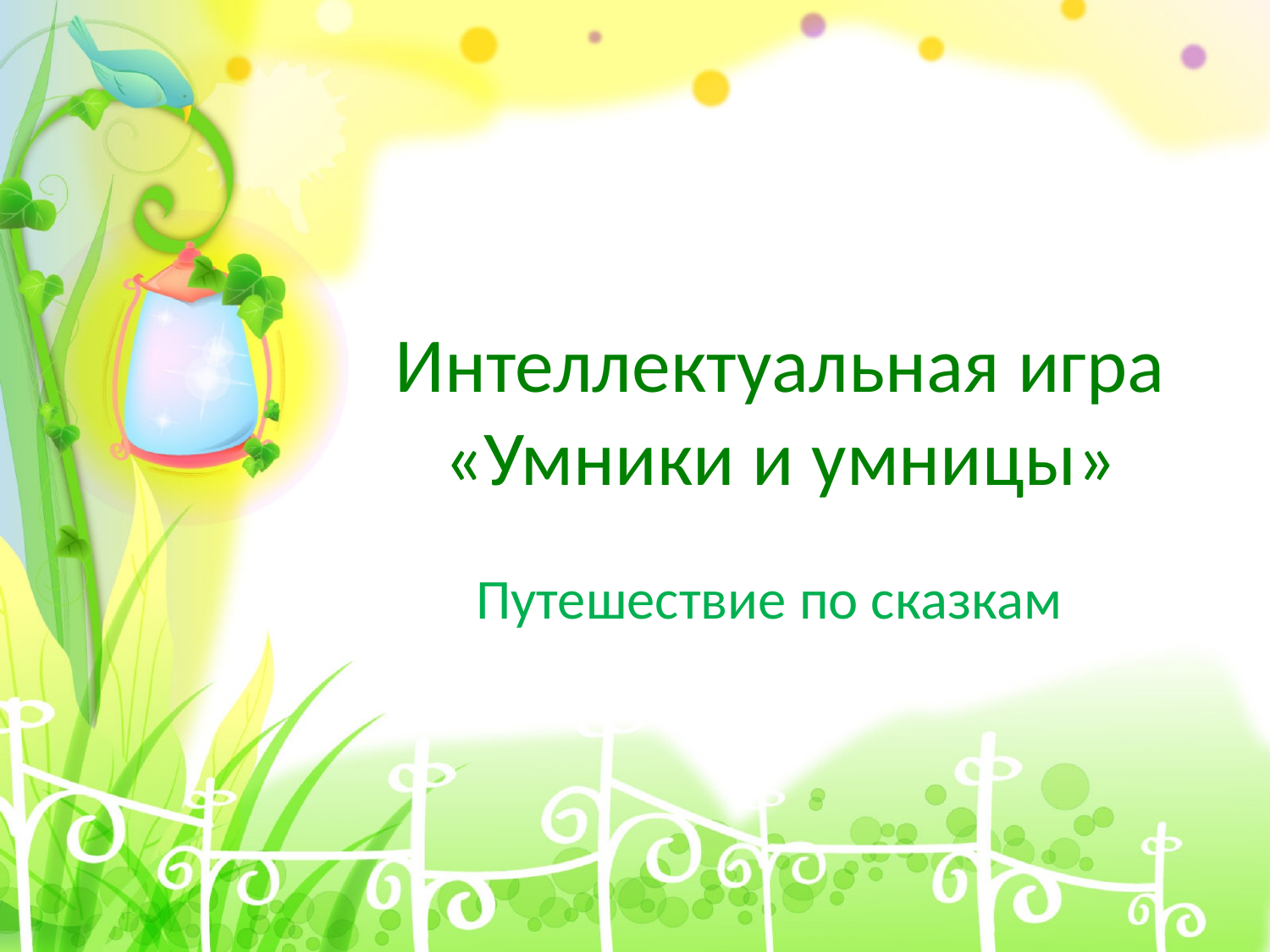

# Интеллектуальная игра «Умники и умницы»
Путешествие по сказкам